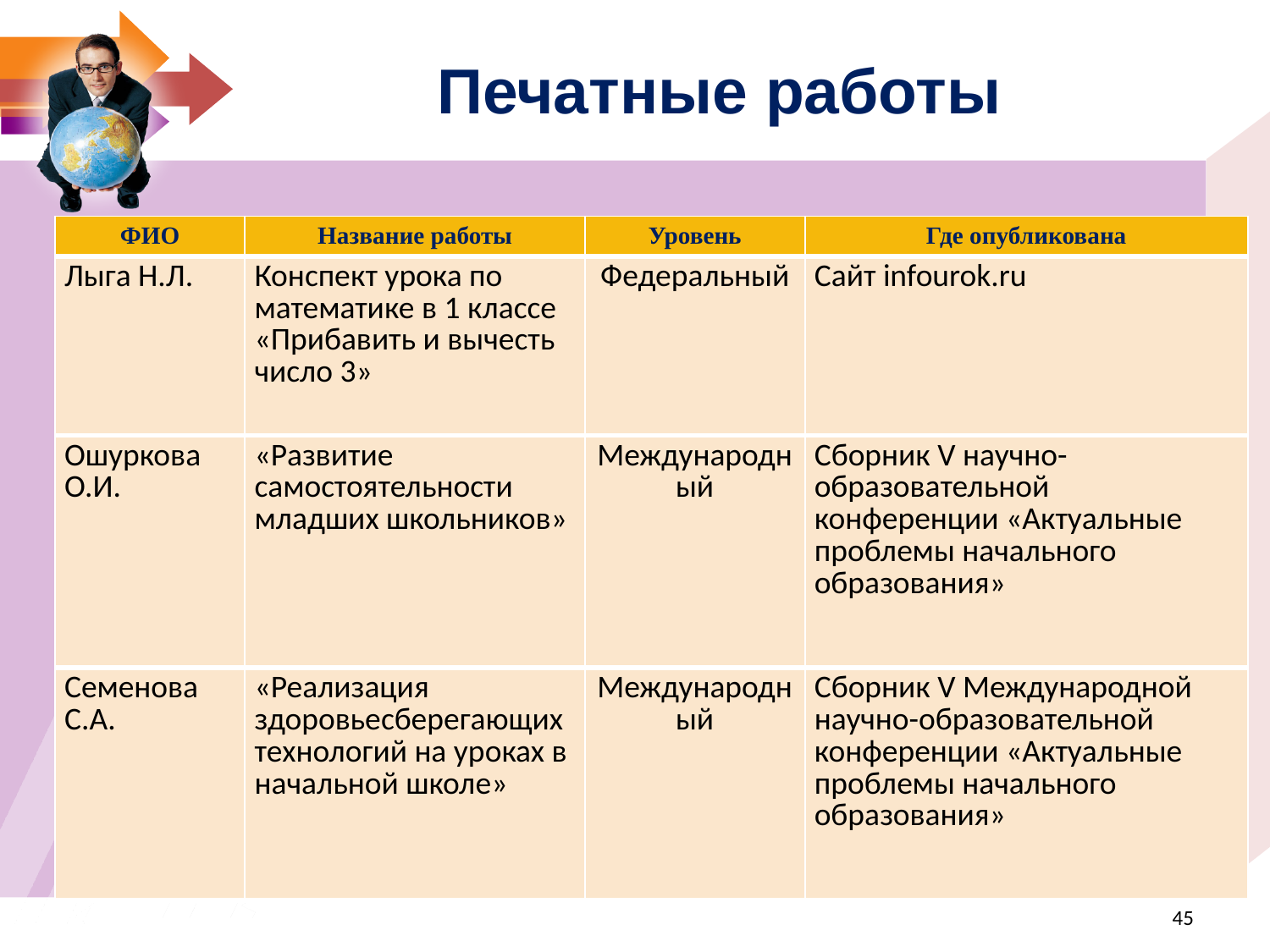

Печатные работы
| ФИО | Название работы | Уровень | Где опубликована |
| --- | --- | --- | --- |
| Лыга Н.Л. | Конспект урока по математике в 1 классе «Прибавить и вычесть число 3» | Федеральный | Сайт infourok.ru |
| Ошуркова О.И. | «Развитие самостоятельности младших школьников» | Международный | Сборник V научно-образовательной конференции «Актуальные проблемы начального образования» |
| Семенова С.А. | «Реализация здоровьесберегающих технологий на уроках в начальной школе» | Международный | Сборник V Международной научно-образовательной конференции «Актуальные проблемы начального образования» |
45